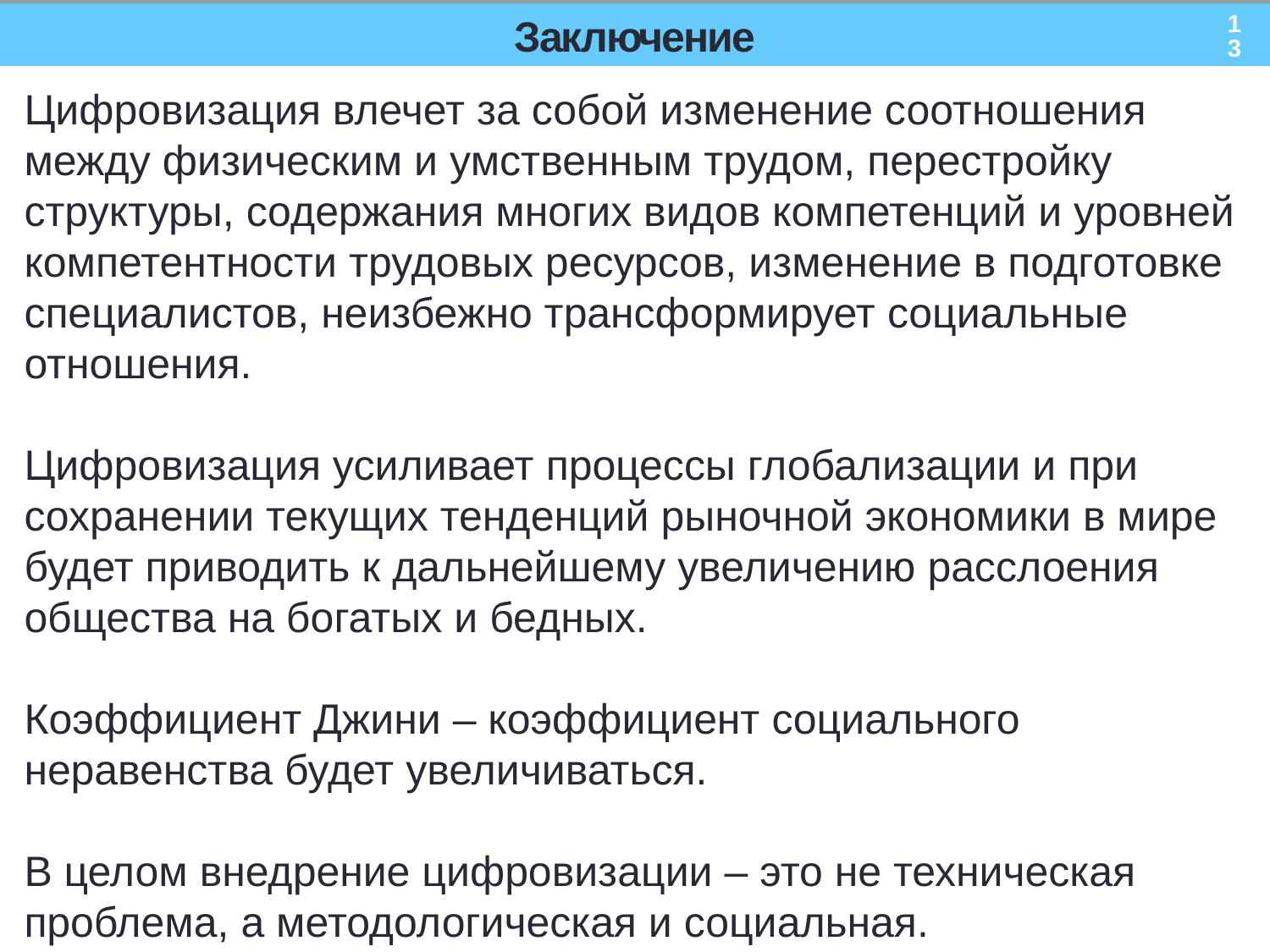

13
# Заключение
Цифровизация влечет за собой изменение соотношения между физическим и умственным трудом, перестройку структуры, содержания многих видов компетенций и уровней компетентности трудовых ресурсов, изменение в подготовке специалистов, неизбежно трансформирует социальные отношения.

Цифровизация усиливает процессы глобализации и при сохранении текущих тенденций рыночной экономики в мире будет приводить к дальнейшему увеличению расслоения общества на богатых и бедных.

Коэффициент Джини – коэффициент социального неравенства будет увеличиваться.

В целом внедрение цифровизации – это не техническая проблема, а методологическая и социальная.